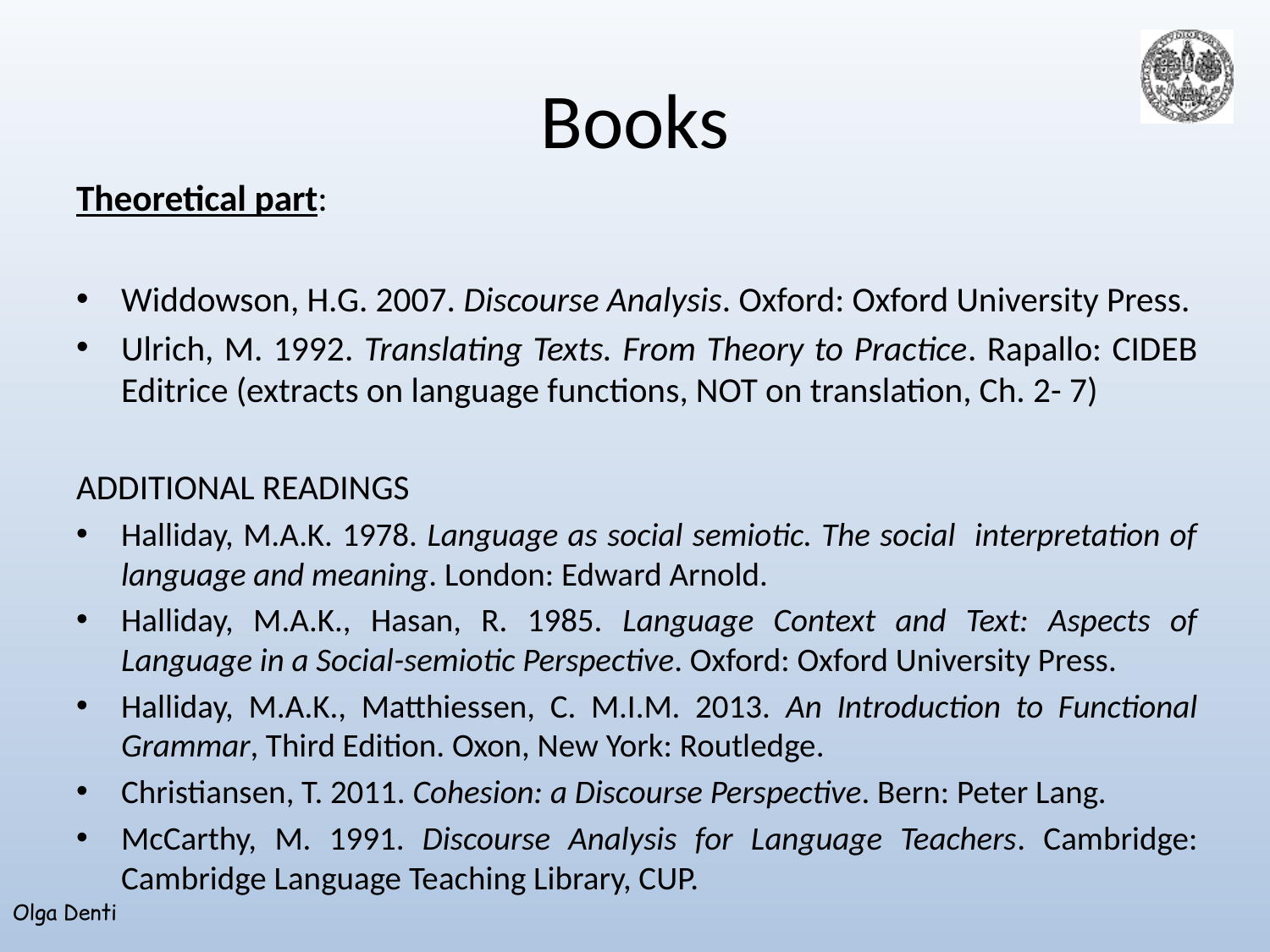

# Books
Theoretical part:

Widdowson, H.G. 2007. Discourse Analysis. Oxford: Oxford University Press.
Ulrich, M. 1992. Translating Texts. From Theory to Practice. Rapallo: CIDEB Editrice (extracts on language functions, NOT on translation, Ch. 2- 7)

ADDITIONAL READINGS
Halliday, M.A.K. 1978. Language as social semiotic. The social  interpretation of language and meaning. London: Edward Arnold.
Halliday, M.A.K., Hasan, R. 1985. Language Context and Text: Aspects of Language in a Social-semiotic Perspective. Oxford: Oxford University Press.
Halliday, M.A.K., Matthiessen, C. M.I.M. 2013. An Introduction to Functional Grammar, Third Edition. Oxon, New York: Routledge.
Christiansen, T. 2011. Cohesion: a Discourse Perspective. Bern: Peter Lang.
McCarthy, M. 1991. Discourse Analysis for Language Teachers. Cambridge: Cambridge Language Teaching Library, CUP.